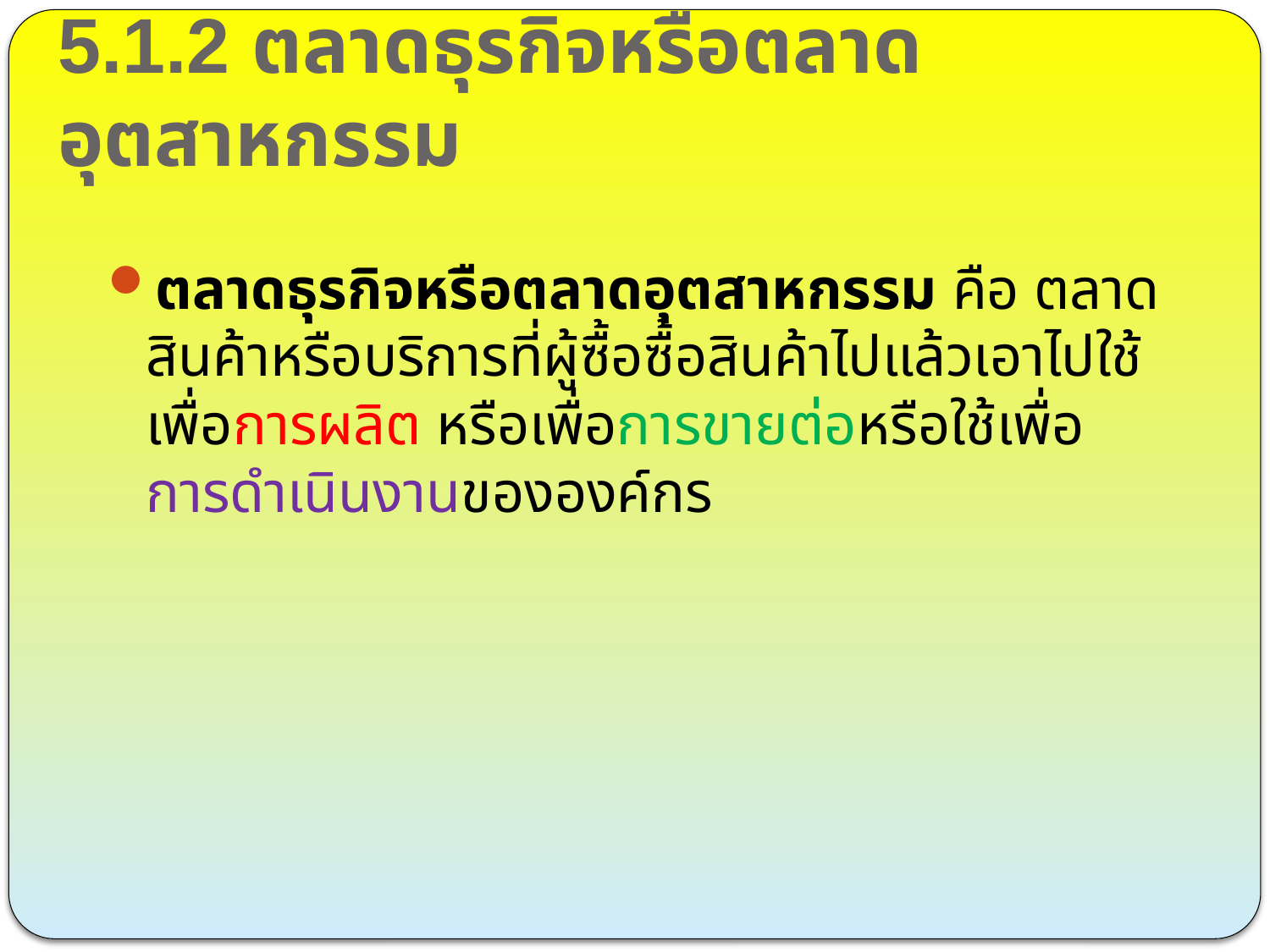

# 5.1.2 ตลาดธุรกิจหรือตลาดอุตสาหกรรม
ตลาดธุรกิจหรือตลาดอุตสาหกรรม คือ ตลาดสินค้าหรือบริการที่ผู้ซื้อซื้อสินค้าไปแล้วเอาไปใช้เพื่อการผลิต หรือเพื่อการขายต่อหรือใช้เพื่อการดำเนินงานขององค์กร